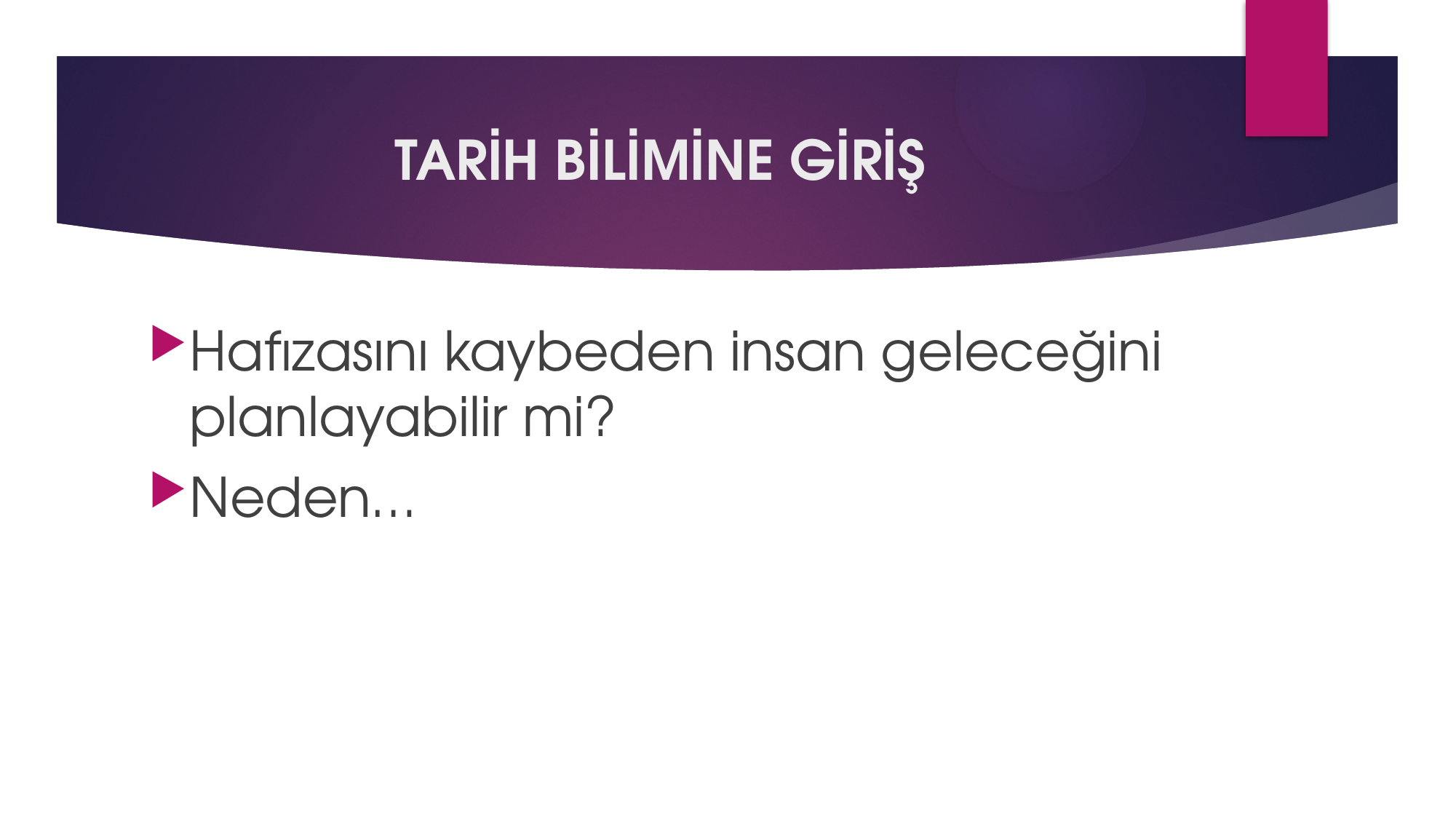

# TARİH BİLİMİNE GİRİŞ
Hafızasını kaybeden insan geleceğini planlayabilir mi?
Neden…